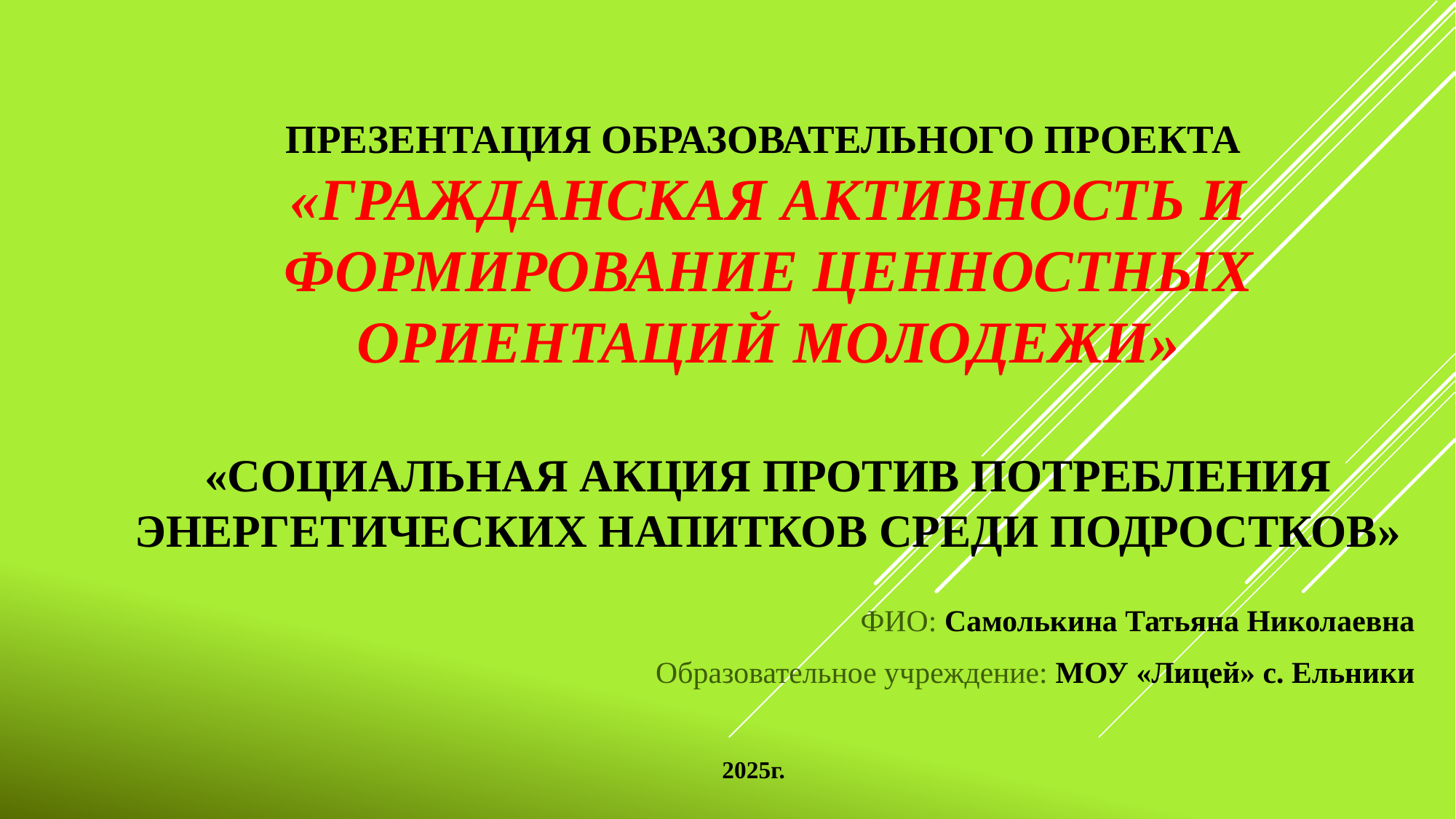

# Презентация образовательного проекта «Гражданская активность и формирование ценностных ориентаций молодежи» «Социальная акция против потребления энергетических напитков среди подростков»
ФИО: Самолькина Татьяна Николаевна
Образовательное учреждение: МОУ «Лицей» с. Ельники

2025г.